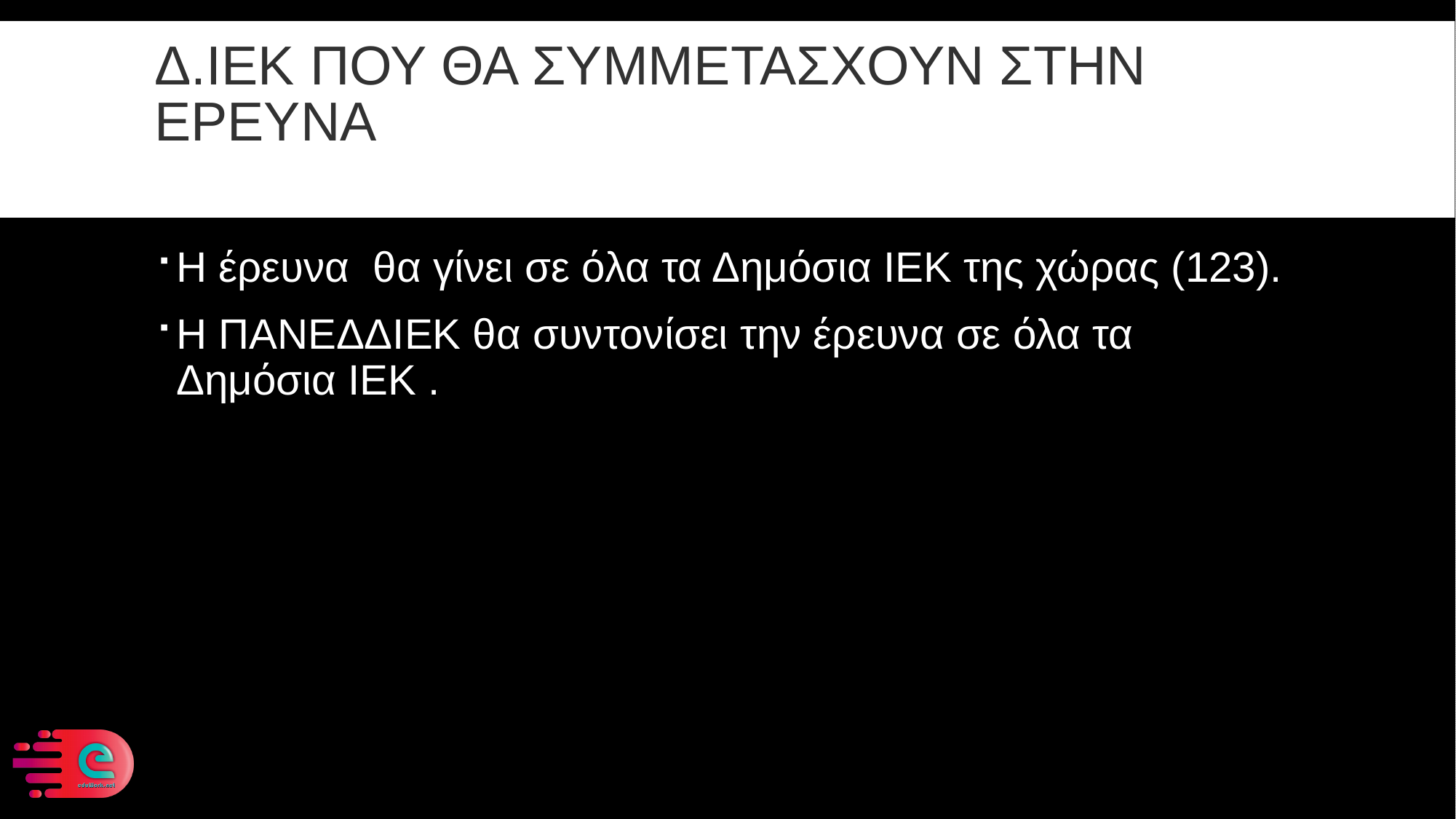

# Δ.Ιεκ που θα συμμετασχουν στην ερευνα
Η έρευνα  θα γίνει σε όλα τα Δημόσια ΙΕΚ της χώρας (123).
Η ΠΑΝΕΔΔΙΕΚ θα συντονίσει την έρευνα σε όλα τα Δημόσια ΙΕΚ .